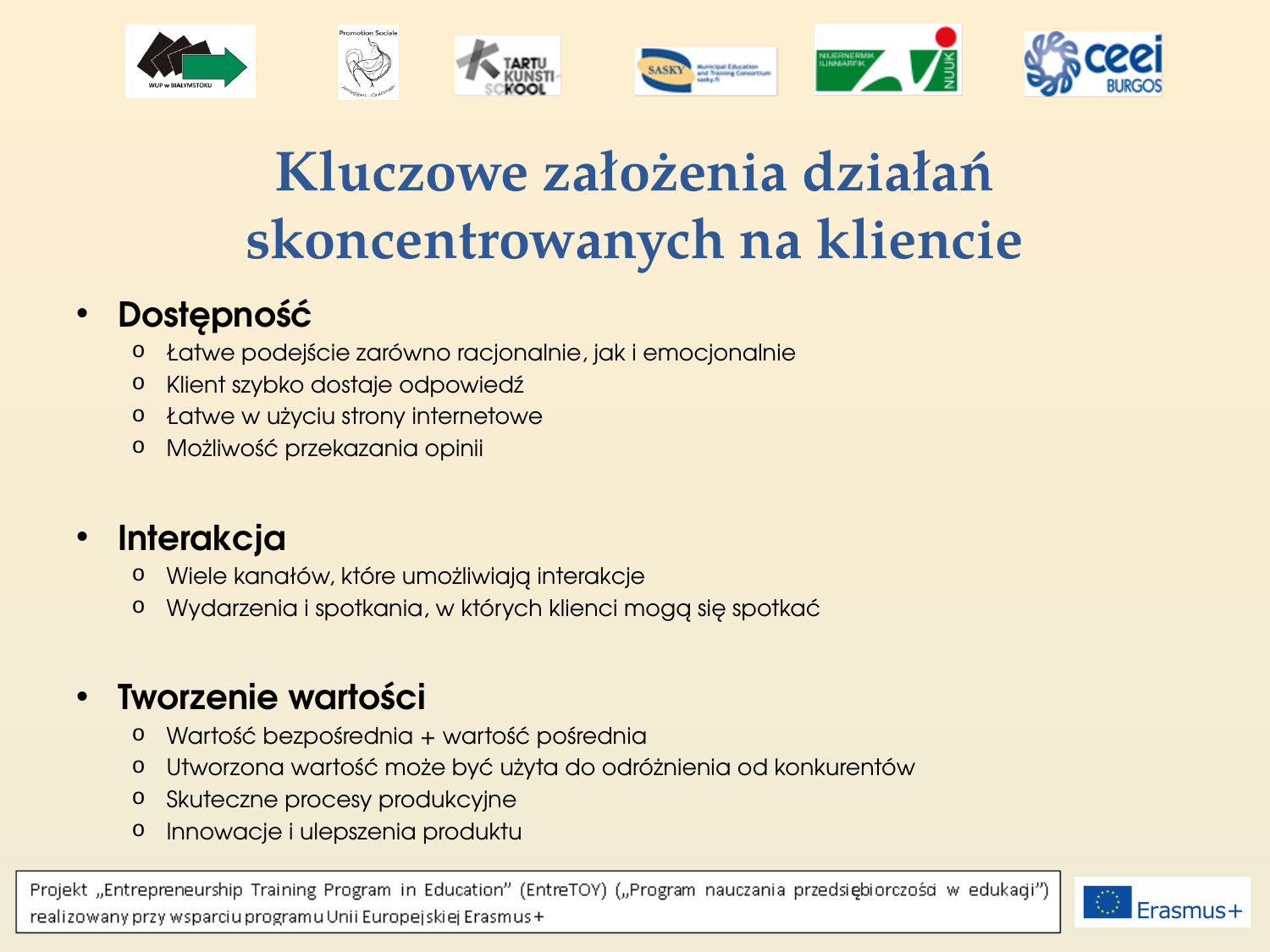

# Kluczowe założenia działań skoncentrowanych na kliencie
Dostępność
Łatwe podejście zarówno racjonalnie, jak i emocjonalnie
Klient szybko dostaje odpowiedź
Łatwe w użyciu strony internetowe
Możliwość przekazania opinii

Interakcja
Wiele kanałów, które umożliwiają interakcje
Wydarzenia i spotkania, w których klienci mogą się spotkać

Tworzenie wartości
Wartość bezpośrednia + wartość pośrednia
Utworzona wartość może być użyta do odróżnienia od konkurentów
Skuteczne procesy produkcyjne
Innowacje i ulepszenia produktu